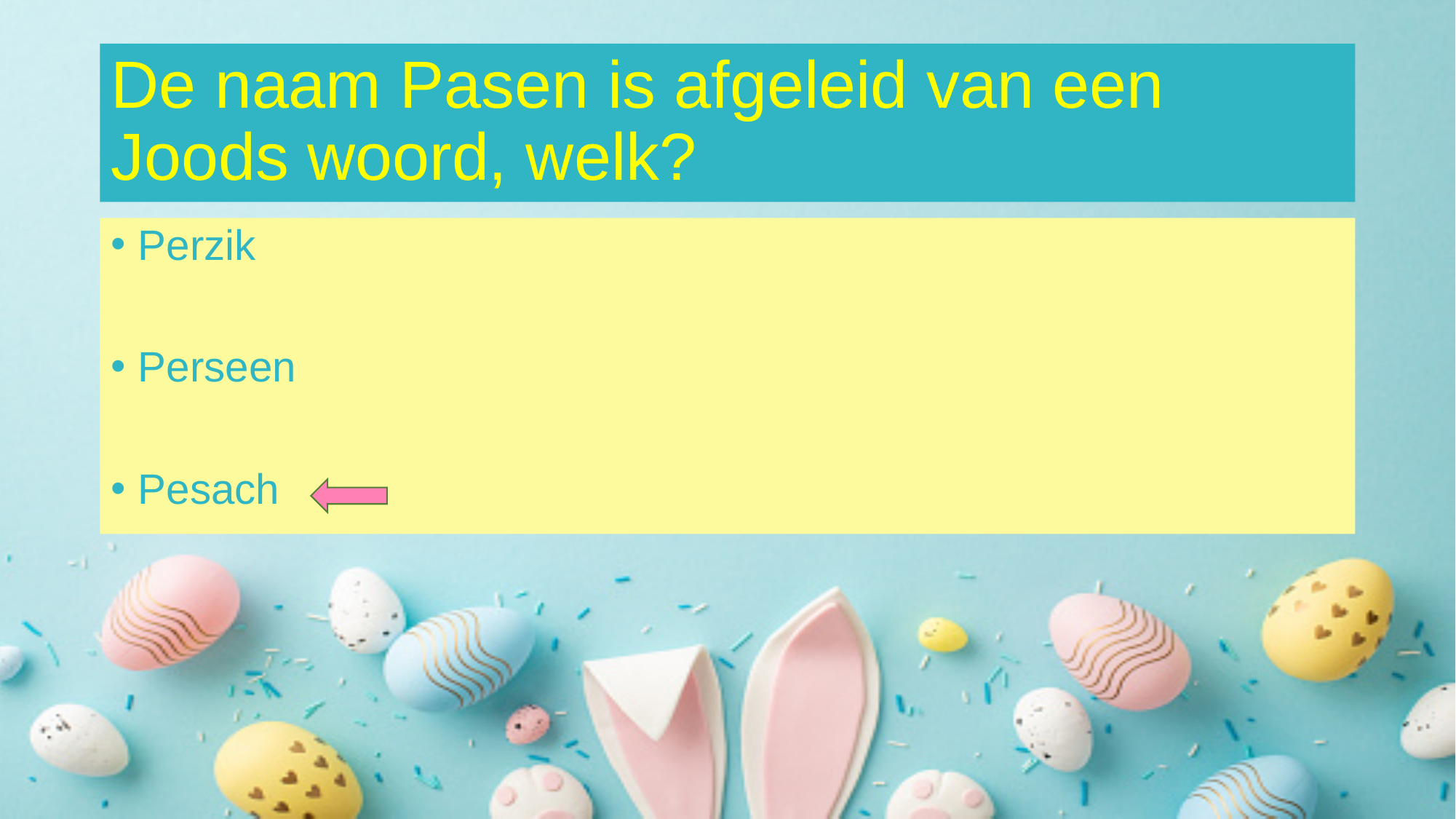

# De naam Pasen is afgeleid van een Joods woord, welk?
Perzik

Perseen

Pesach